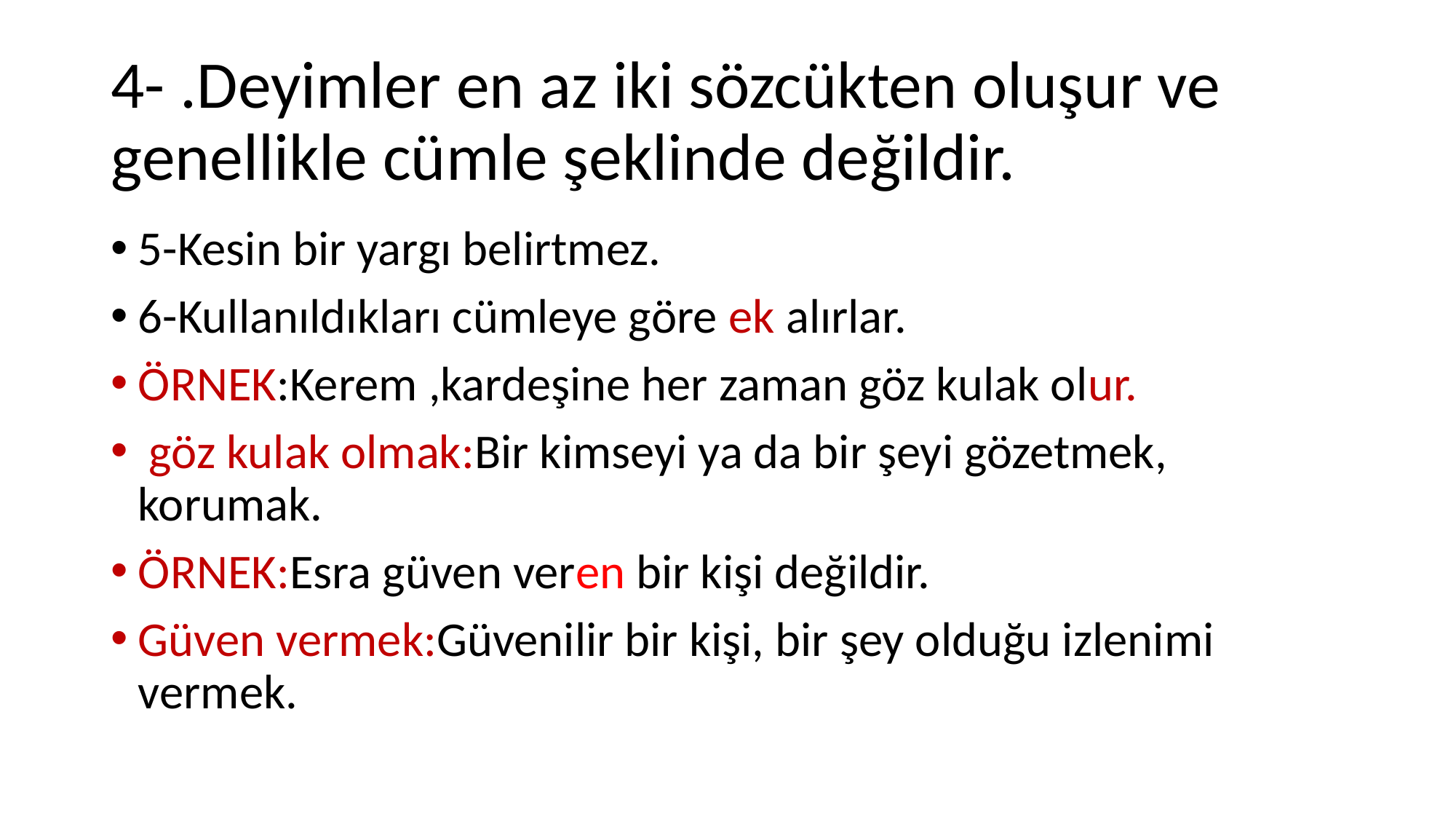

# 4- .Deyimler en az iki sözcükten oluşur ve genellikle cümle şeklinde değildir.
5-Kesin bir yargı belirtmez.
6-Kullanıldıkları cümleye göre ek alırlar.
ÖRNEK:Kerem ,kardeşine her zaman göz kulak olur.
 göz kulak olmak:Bir kimseyi ya da bir şeyi gözetmek, korumak.
ÖRNEK:Esra güven veren bir kişi değildir.
Güven vermek:Güvenilir bir kişi, bir şey olduğu izlenimi vermek.